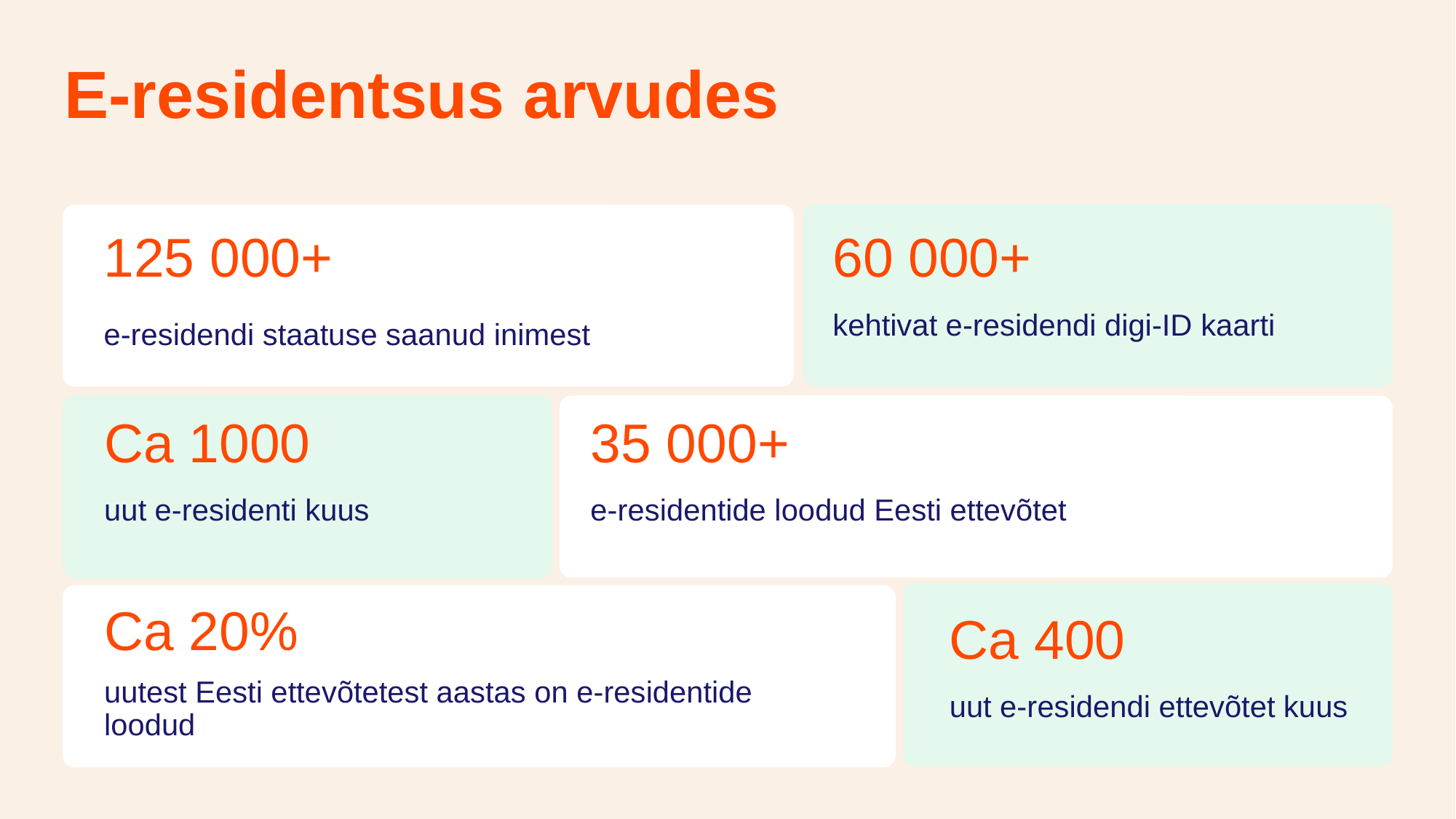

E-residentsus arvudes

125 000+
60 000+
e-residendi staatuse saanud inimest
kehtivat e-residendi digi-ID kaarti

Ca 1000
35 000+
uut e-residenti kuus
e-residentide loodud Eesti ettevõtet

Ca 20%
Ca 400
uutest Eesti ettevõtetest aastas on e-residentide loodud
uut e-residendi ettevõtet kuus